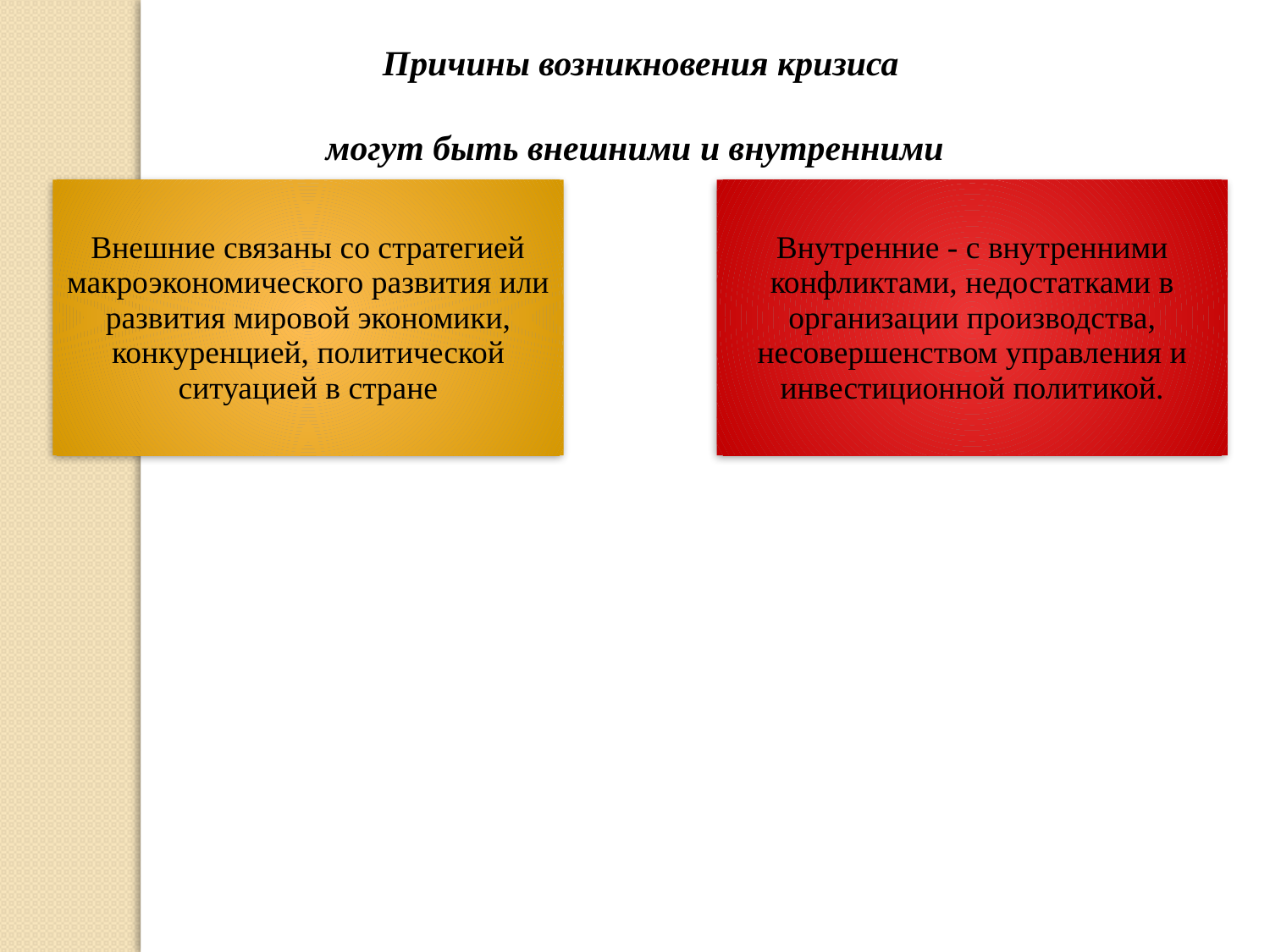

Причины возникновения кризиса

могут быть внешними и внутренними
Внешние связаны со стратегией макроэкономического развития или развития мировой экономики, конкуренцией, политической ситуацией в стране
Внутренние - с внутренними конфликтами, недостатками в организации производства, несовершенством управления и инвестиционной политикой.